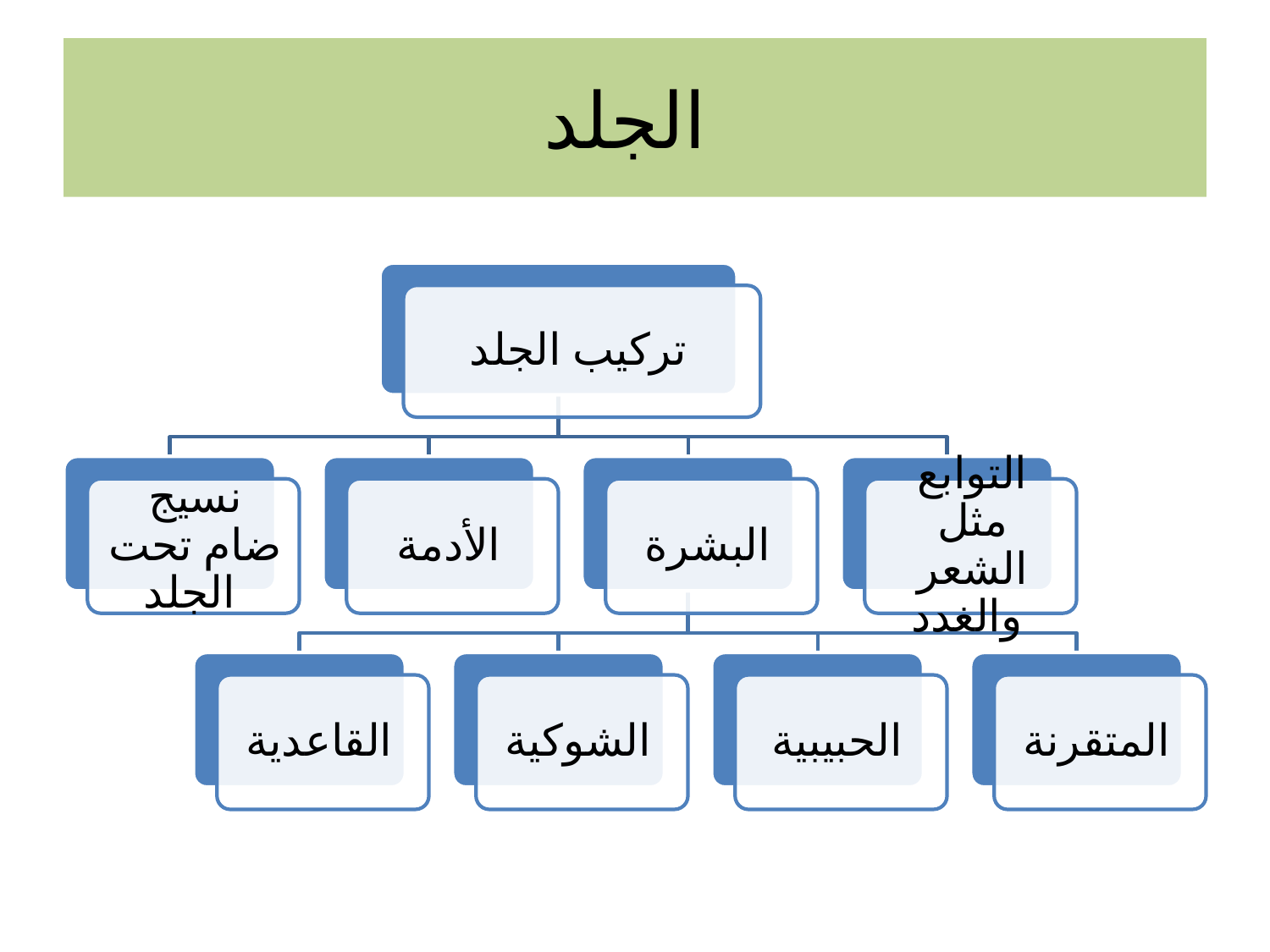

# الجلد
تركيب الجلد
نسيج ضام تحت الجلد
الأدمة
البشرة
القاعدية
الشوكية
الحبيبية
المتقرنة
التوابع مثل الشعر والغدد